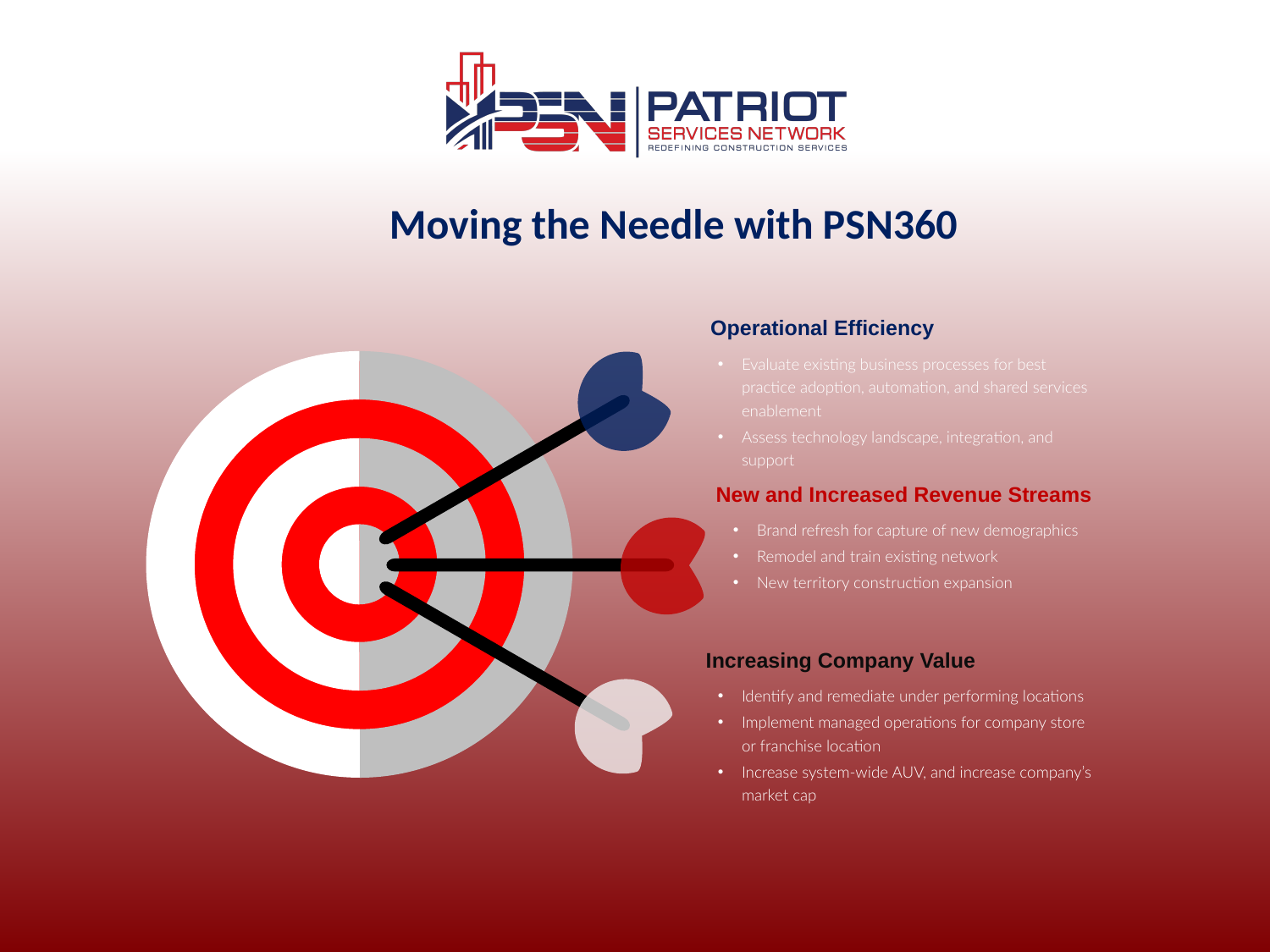

Moving the Needle with PSN360
Operational Efficiency

Evaluate existing business processes for best practice adoption, automation, and shared services enablement
Assess technology landscape, integration, and support

New and Increased Revenue Streams
Brand refresh for capture of new demographics
Remodel and train existing network
New territory construction expansion

Increasing Company Value

Identify and remediate under performing locations
Implement managed operations for company store or franchise location
Increase system-wide AUV, and increase company’s market cap